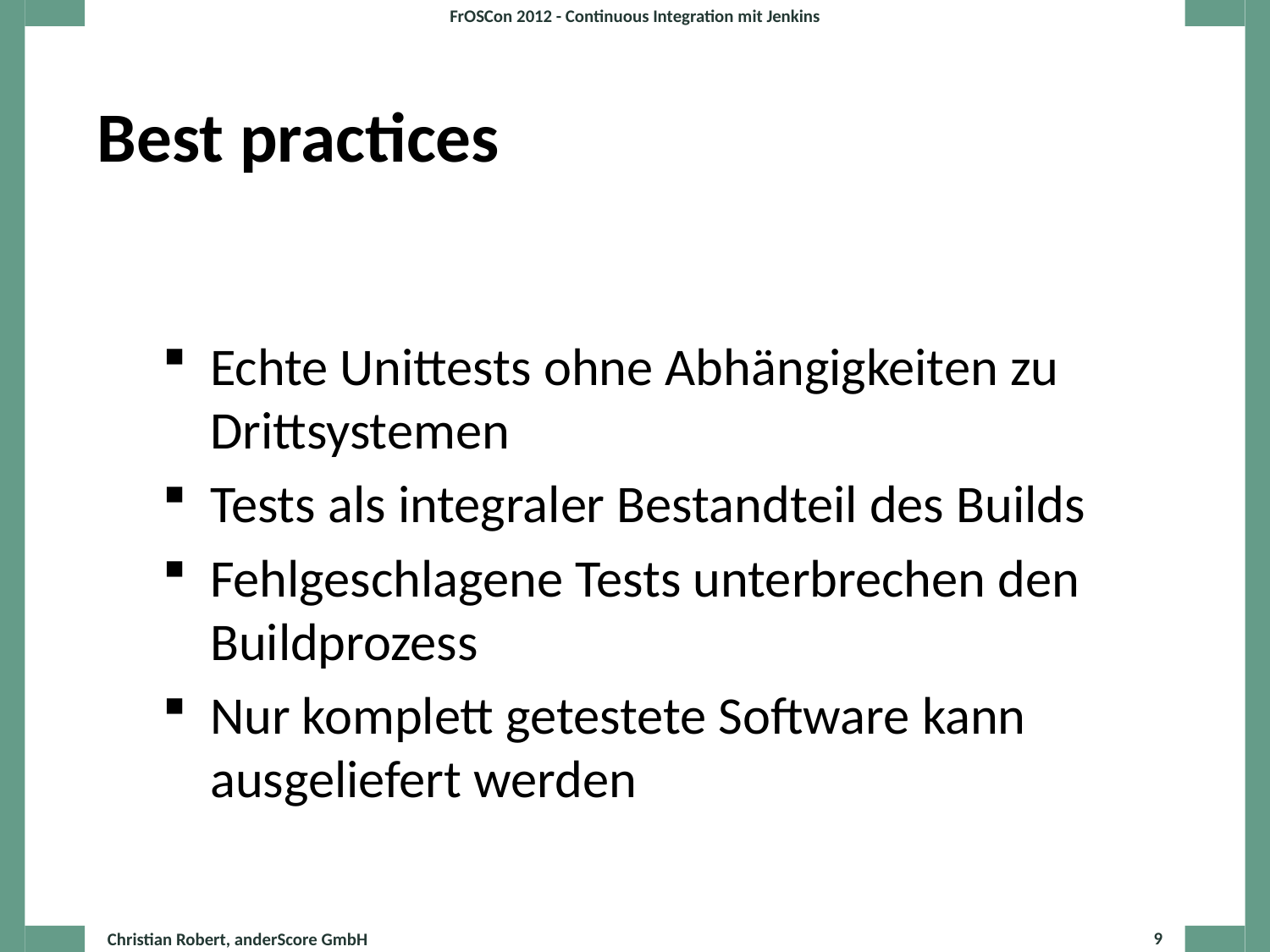

FrOSCon 2012 - Continuous Integration mit Jenkins
# Best practices
Echte Unittests ohne Abhängigkeiten zu Drittsystemen
Tests als integraler Bestandteil des Builds
Fehlgeschlagene Tests unterbrechen den Buildprozess
Nur komplett getestete Software kann ausgeliefert werden
Christian Robert, anderScore GmbH
9